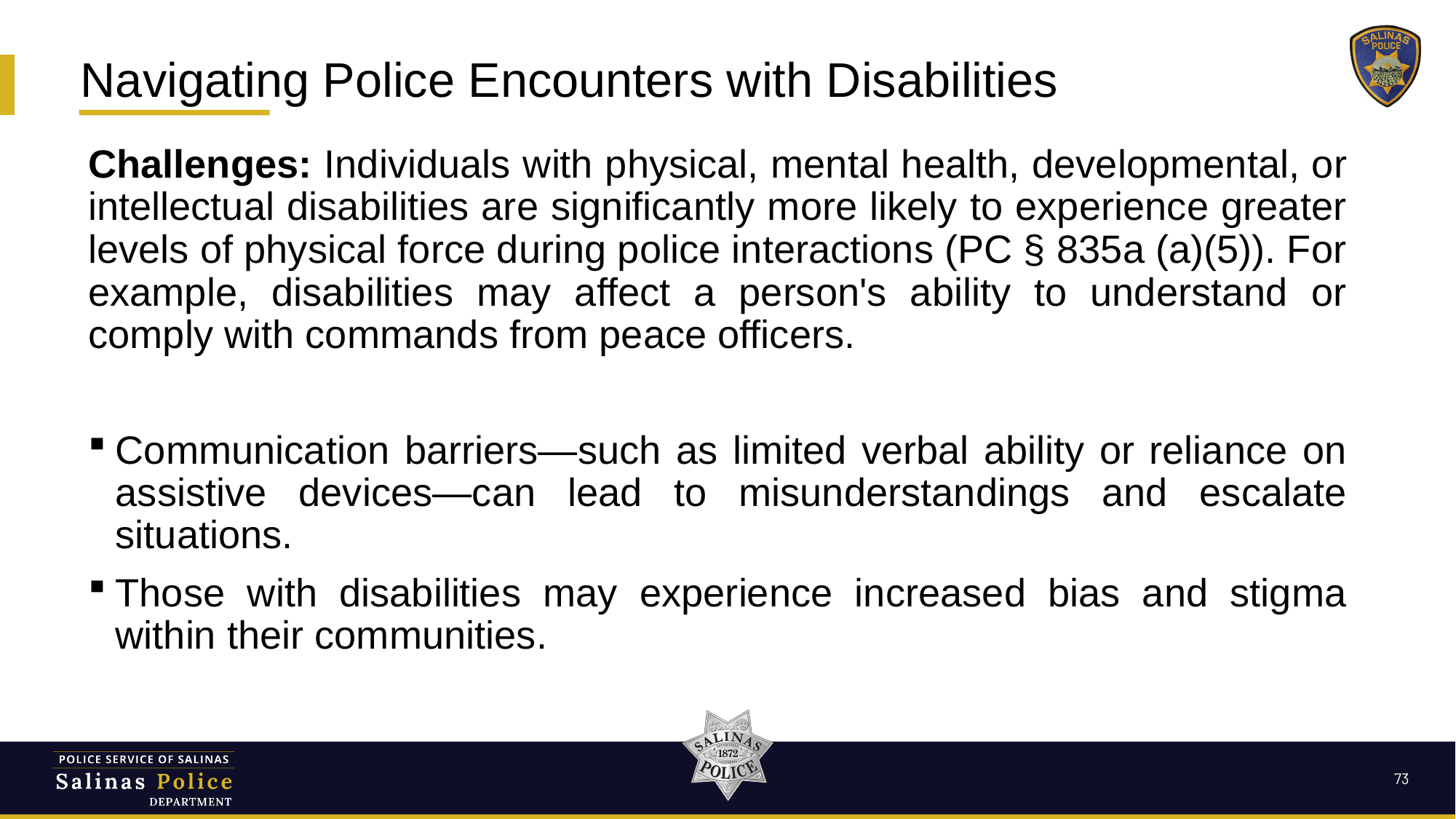

# Navigating Police Encounters with Disabilities
Challenges: Individuals with physical, mental health, developmental, or intellectual disabilities are significantly more likely to experience greater levels of physical force during police interactions (PC § 835a (a)(5)). For example, disabilities may affect a person's ability to understand or comply with commands from peace officers.

Communication barriers—such as limited verbal ability or reliance on assistive devices—can lead to misunderstandings and escalate situations.
Those with disabilities may experience increased bias and stigma within their communities.